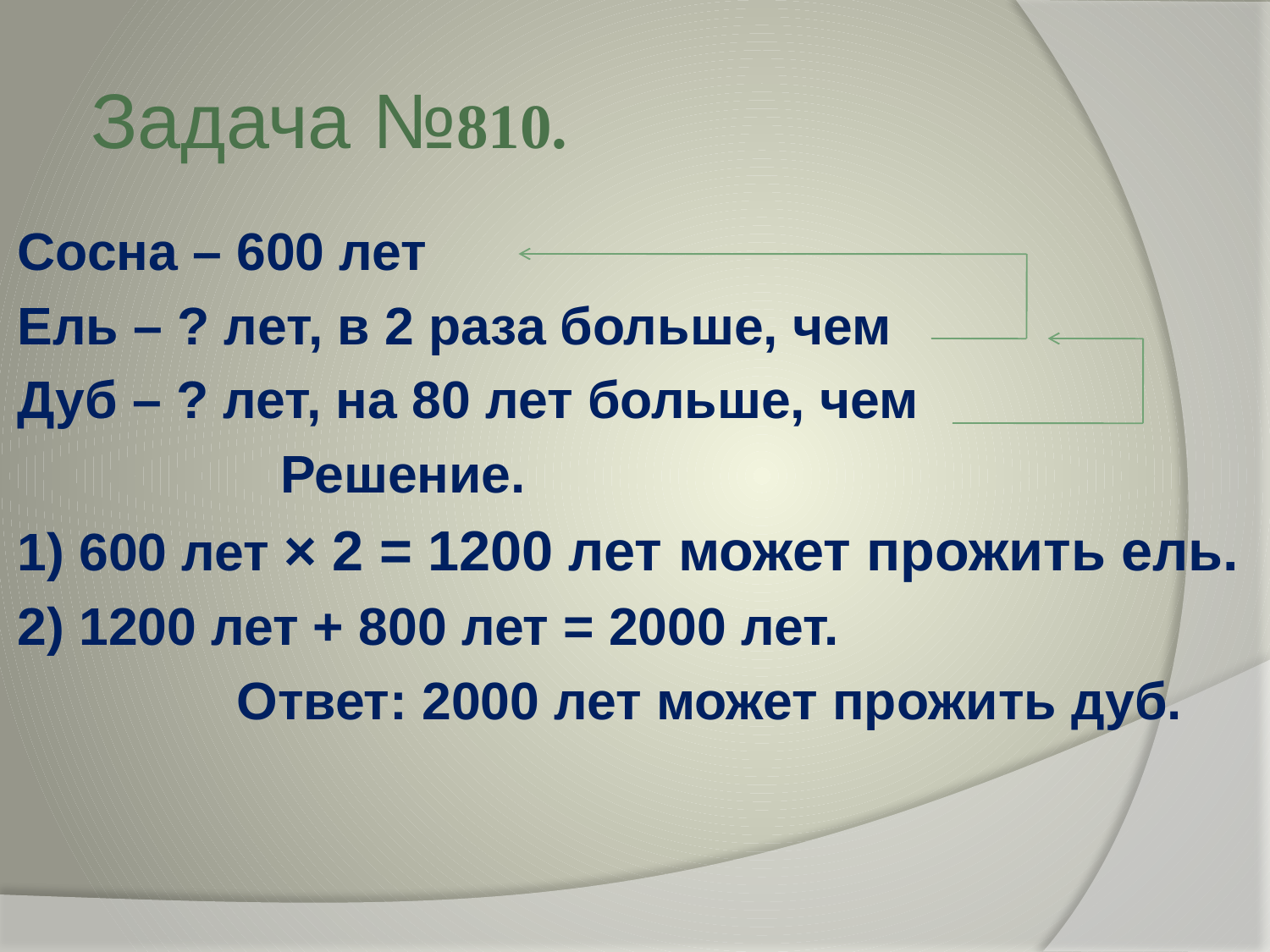

# Задача №810.
Сосна – 600 лет
Ель – ? лет, в 2 раза больше, чем
Дуб – ? лет, на 80 лет больше, чем
                  Решение.
1) 600 лет × 2 = 1200 лет может прожить ель.
2) 1200 лет + 800 лет = 2000 лет.
               Ответ: 2000 лет может прожить дуб.